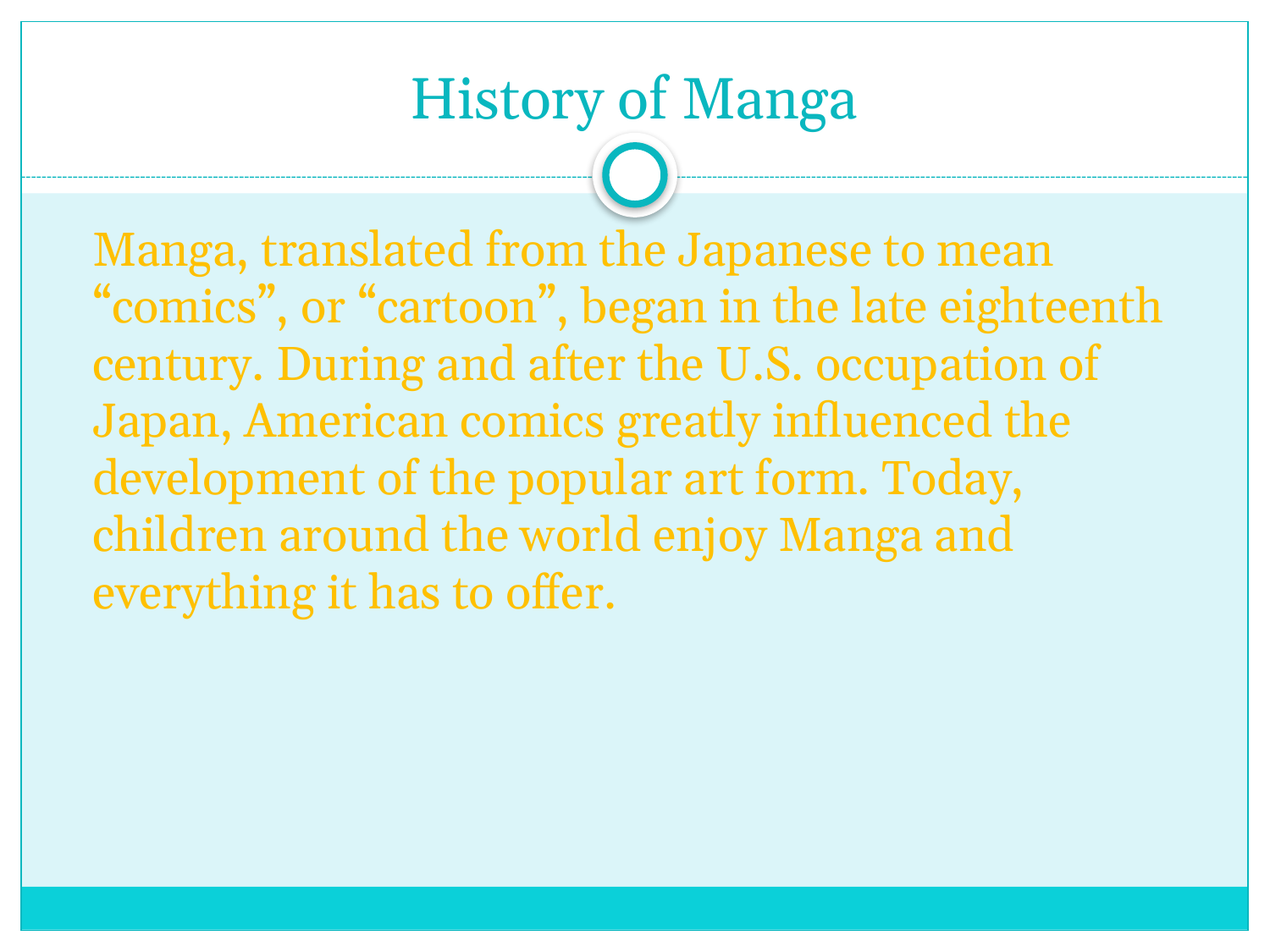

# History of Manga
	Manga, translated from the Japanese to mean “comics”, or “cartoon”, began in the late eighteenth century. During and after the U.S. occupation of Japan, American comics greatly influenced the development of the popular art form. Today, children around the world enjoy Manga and everything it has to offer.